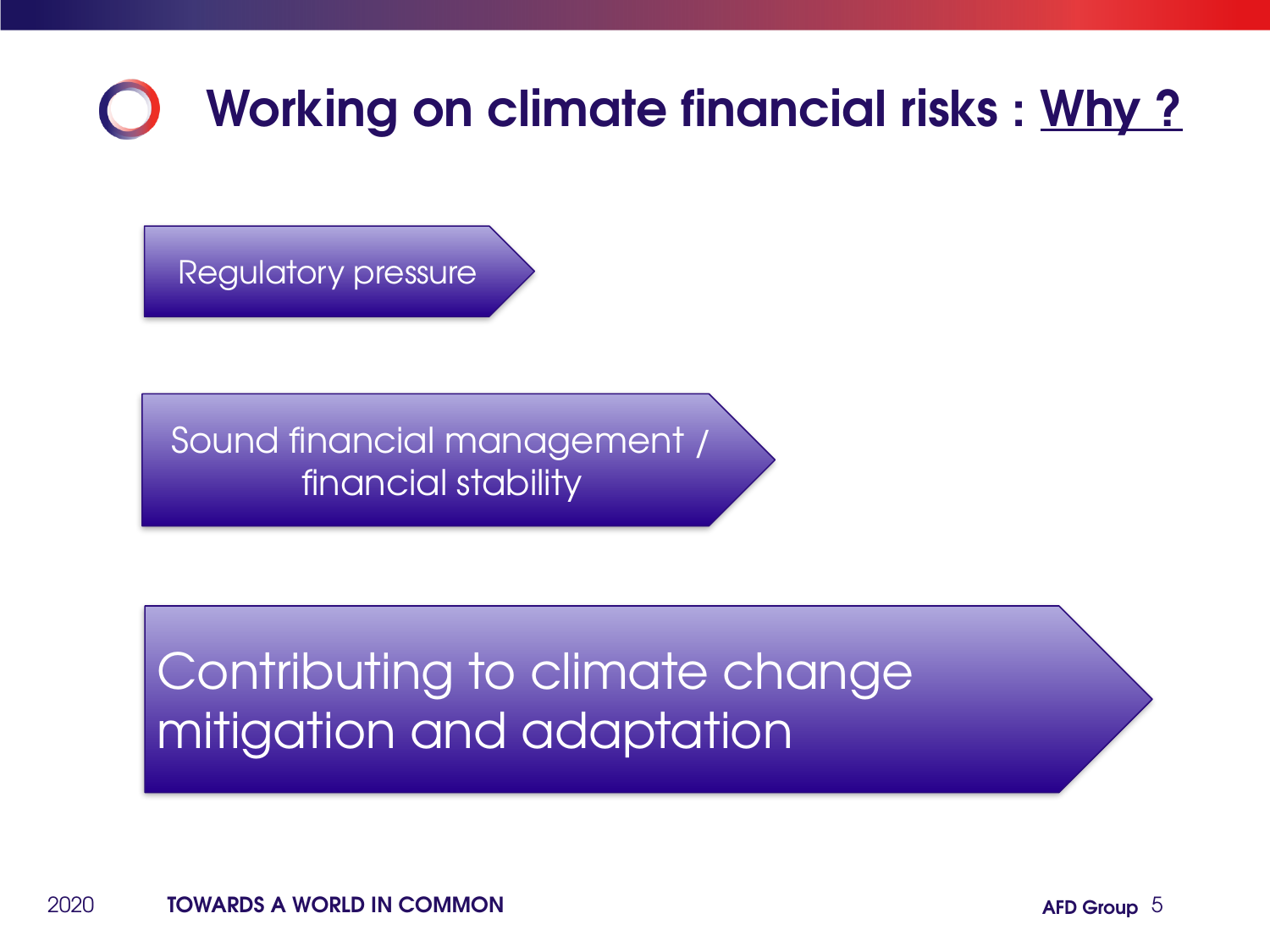

# Working on climate financial risks : Why ?

Regulatory pressure
Sound financial management / financial stability

Contributing to climate change mitigation and adaptation
2020
TOWARDS A WORLD IN COMMON